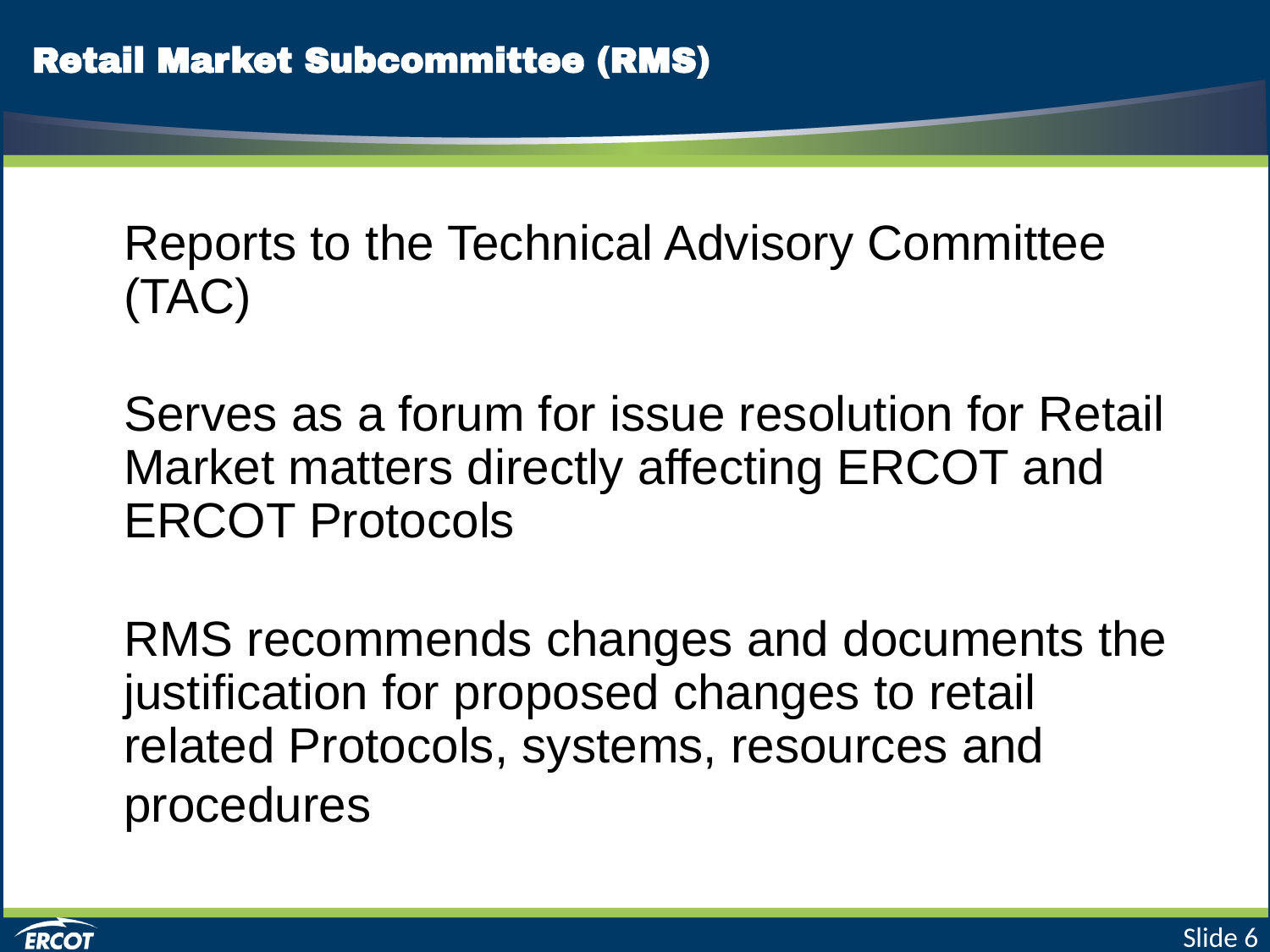

# Retail Market Subcommittee (RMS)
Reports to the Technical Advisory Committee (TAC)

Serves as a forum for issue resolution for Retail Market matters directly affecting ERCOT and ERCOT Protocols

RMS recommends changes and documents the justification for proposed changes to retail related Protocols, systems, resources and procedures